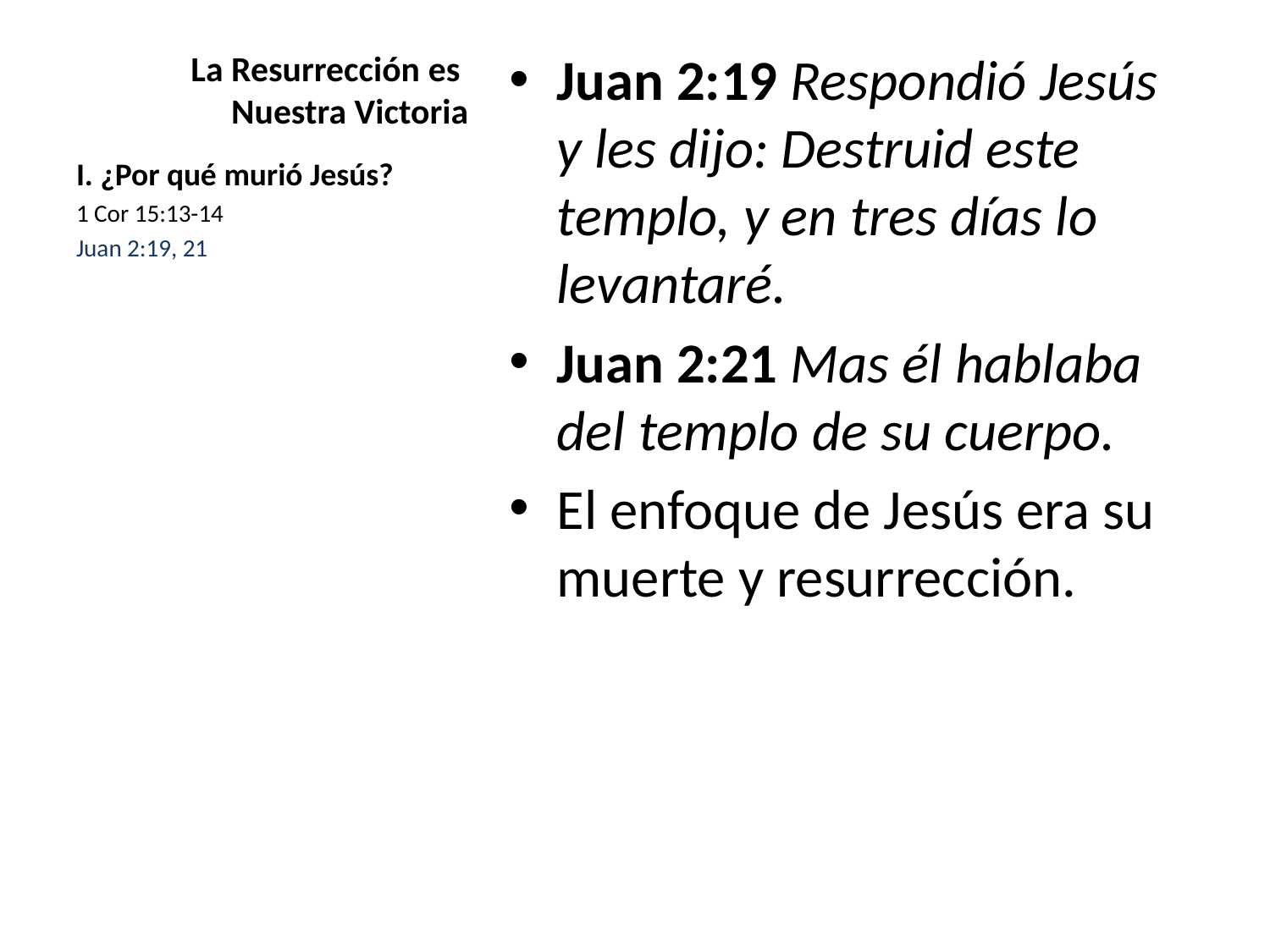

# La Resurrección es Nuestra Victoria
Juan 2:19 Respondió Jesús y les dijo: Destruid este templo, y en tres días lo levantaré.
Juan 2:21 Mas él hablaba del templo de su cuerpo.
El enfoque de Jesús era su muerte y resurrección.
I. ¿Por qué murió Jesús?
1 Cor 15:13-14
Juan 2:19, 21